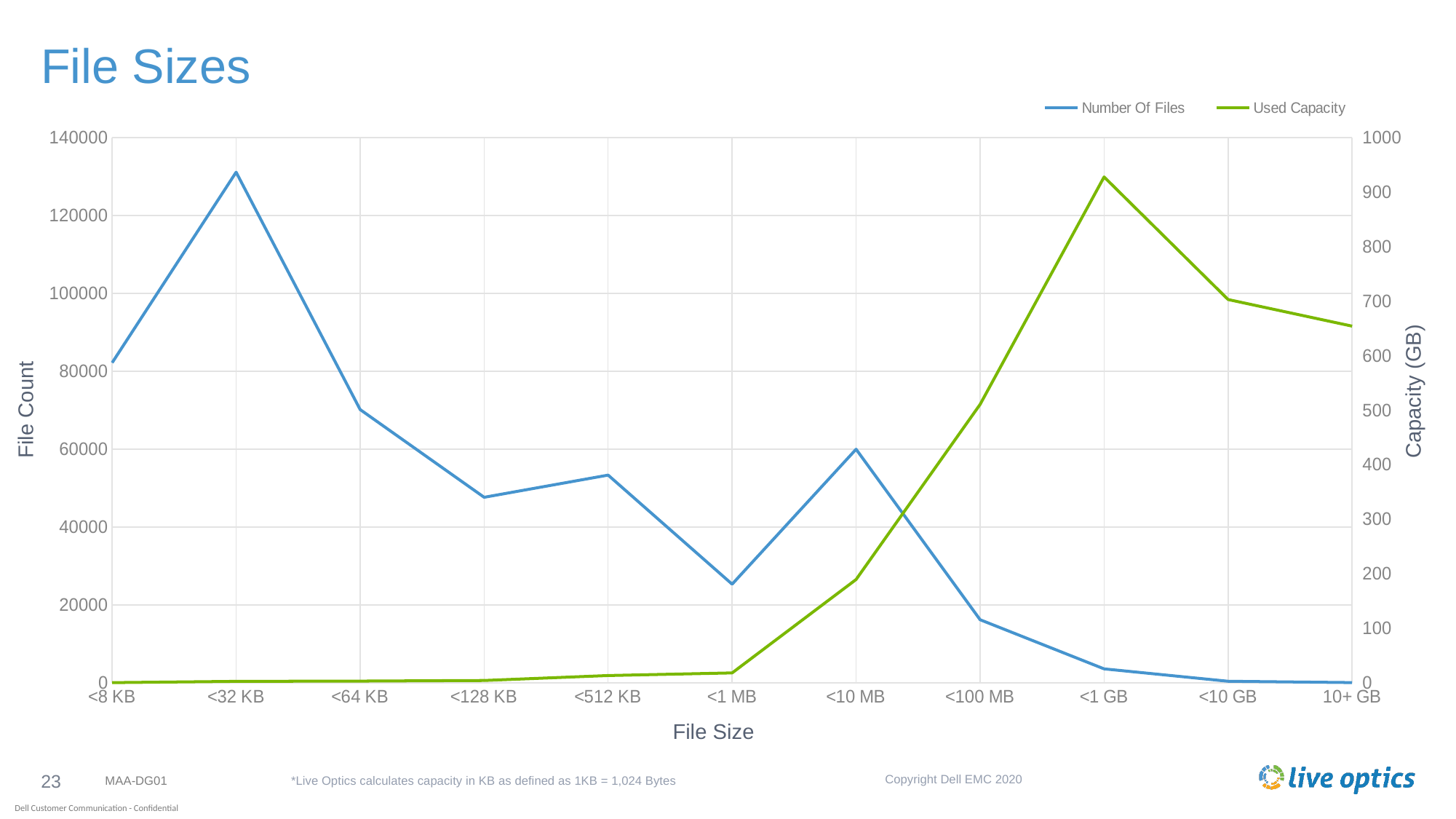

# File Sizes

### Chart

| Category | Number Of Files | Used Capacity |
|---|---|---|
| <8 KB | 82205.0 | 0.17 |
| <32 KB | 131135.0 | 2.6 |
| <64 KB | 70170.0 | 3.01 |
| <128 KB | 47629.0 | 4.14 |
| <512 KB | 53332.0 | 13.25 |
| <1 MB | 25314.0 | 18.01 |
| <10 MB | 59972.0 | 189.4 |
| <100 MB | 16182.0 | 510.69 |
| <1 GB | 3559.0 | 927.99 |
| <10 GB | 377.0 | 703.06 |
| 10+ GB | 40.0 | 654.25 |
Capacity (GB)
File Count
File Size